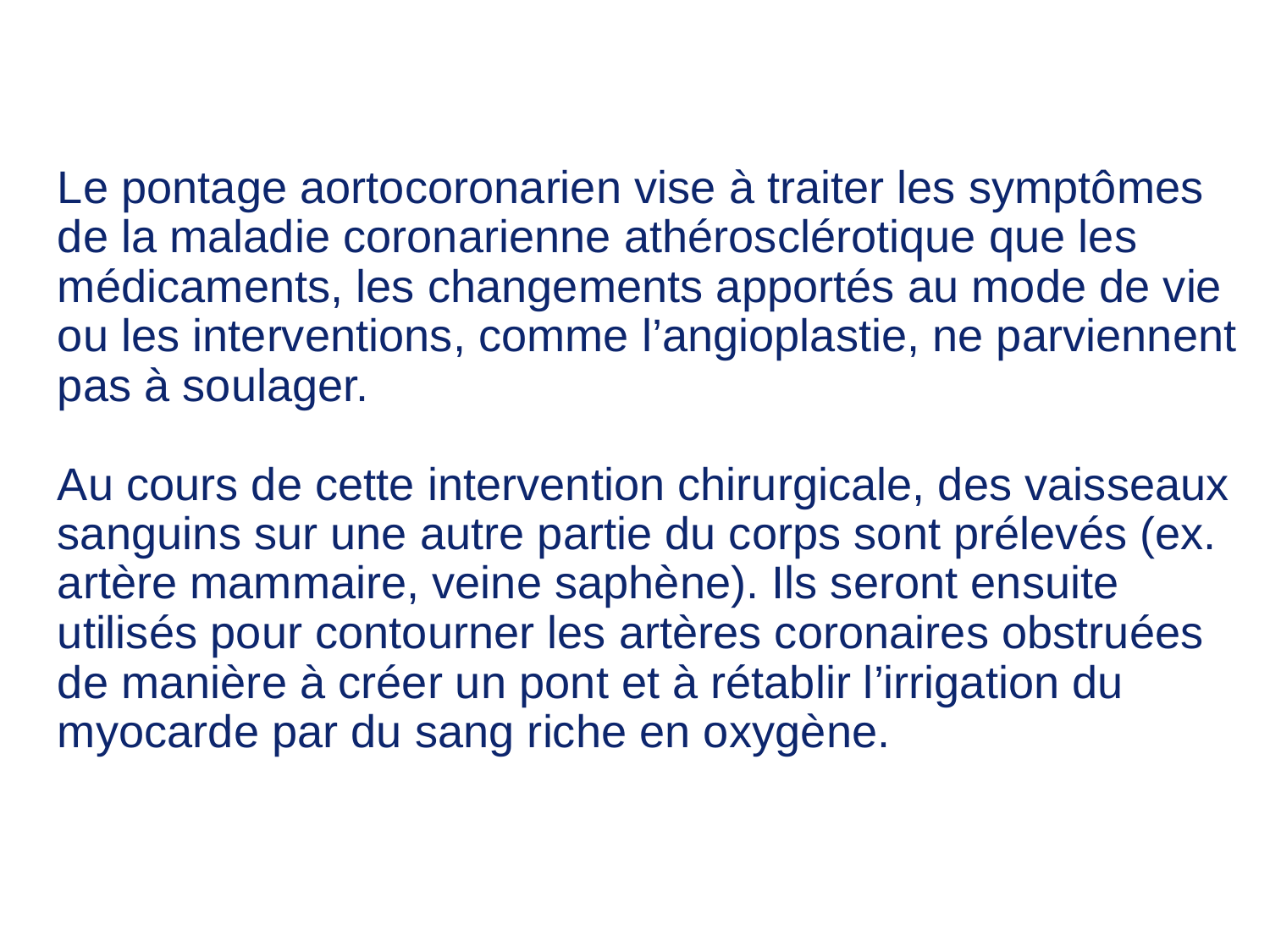

Le pontage aortocoronarien vise à traiter les symptômes de la maladie coronarienne athérosclérotique que les médicaments, les changements apportés au mode de vie ou les interventions, comme l’angioplastie, ne parviennent pas à soulager.

Au cours de cette intervention chirurgicale, des vaisseaux sanguins sur une autre partie du corps sont prélevés (ex. artère mammaire, veine saphène). Ils seront ensuite utilisés pour contourner les artères coronaires obstruées de manière à créer un pont et à rétablir l’irrigation du myocarde par du sang riche en oxygène.